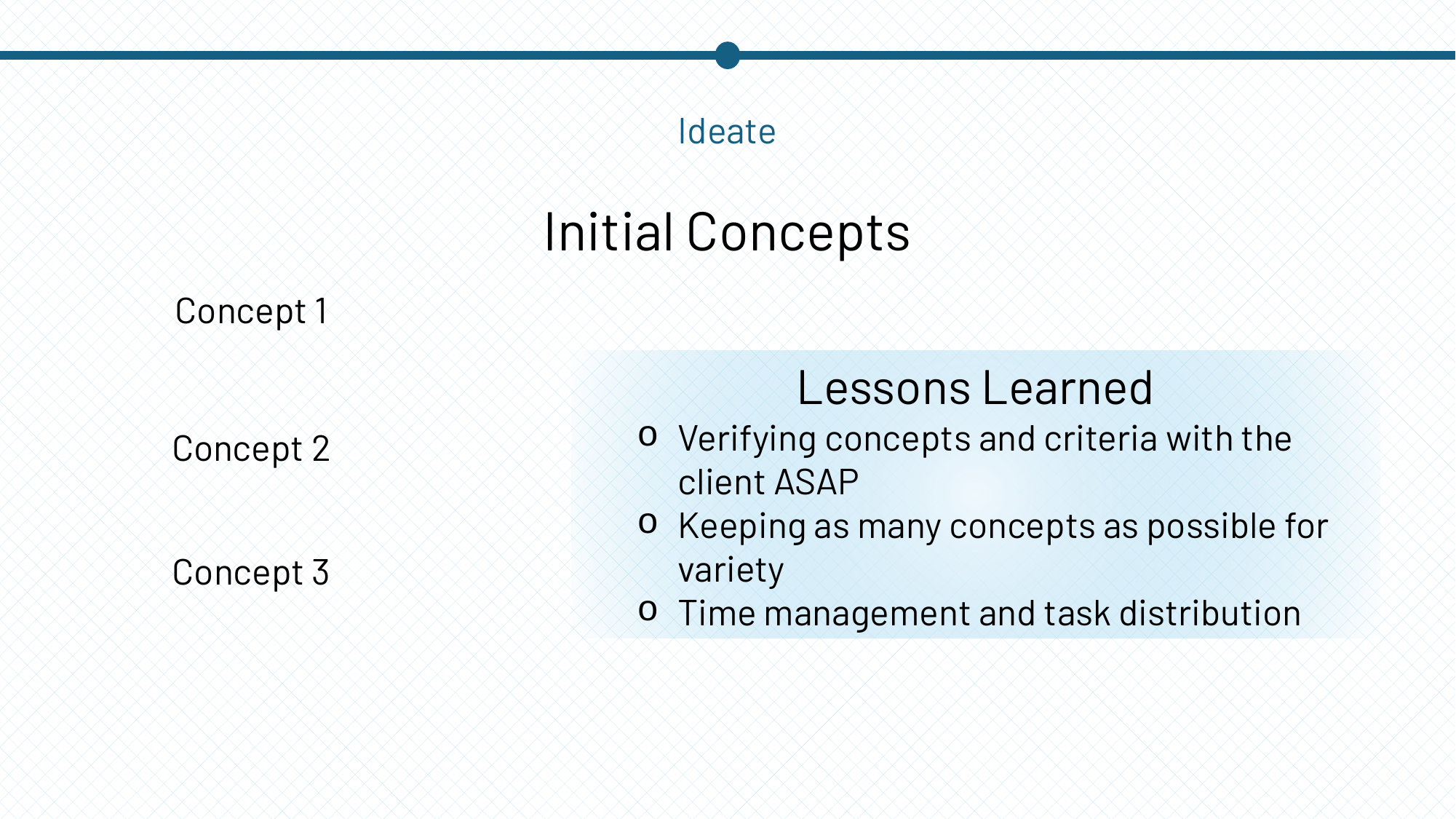

Empathize
Goal
Define
Ideate
Prototype
Test
Next Steps…
Initial Concepts
Concept 1
Lessons Learned
Verifying concepts and criteria with the client ASAP
Keeping as many concepts as possible for variety
Time management and task distribution
Concept 2
Concept 3